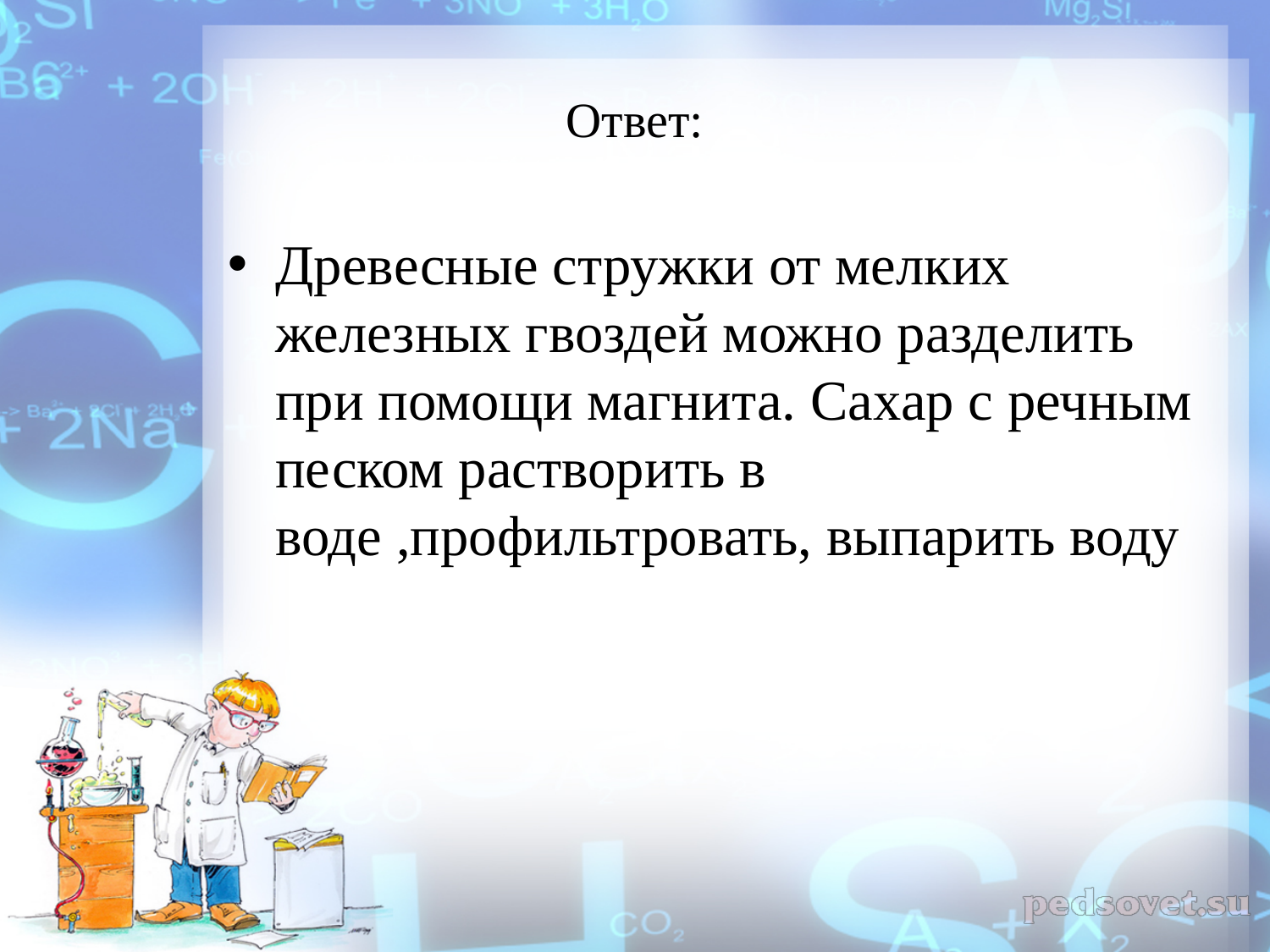

# Ответ:
Древесные стружки от мелких железных гвоздей можно разделить при помощи магнита. Сахар с речным песком растворить в воде ,профильтровать, выпарить воду